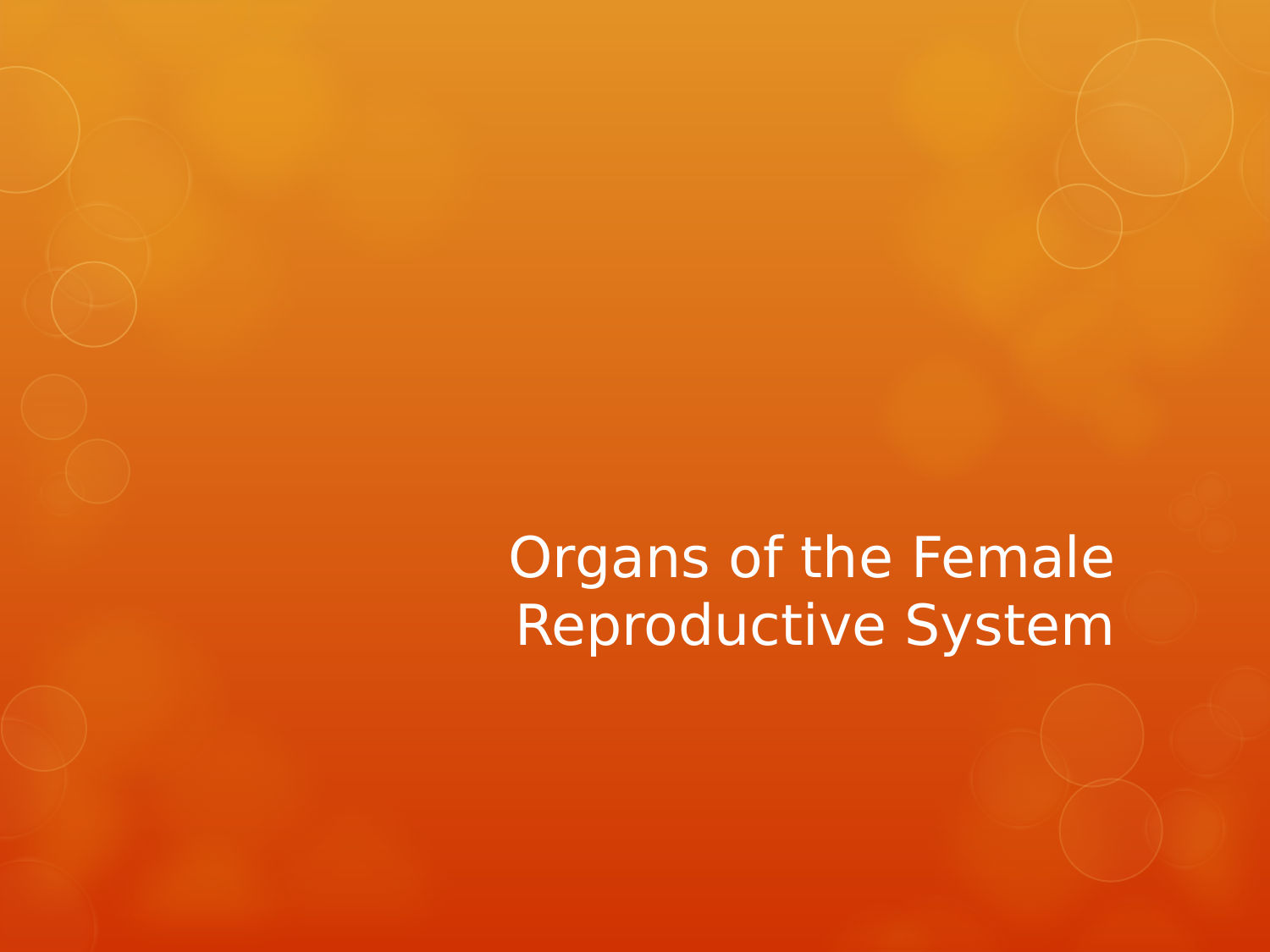

# Organs of the Female Reproductive System